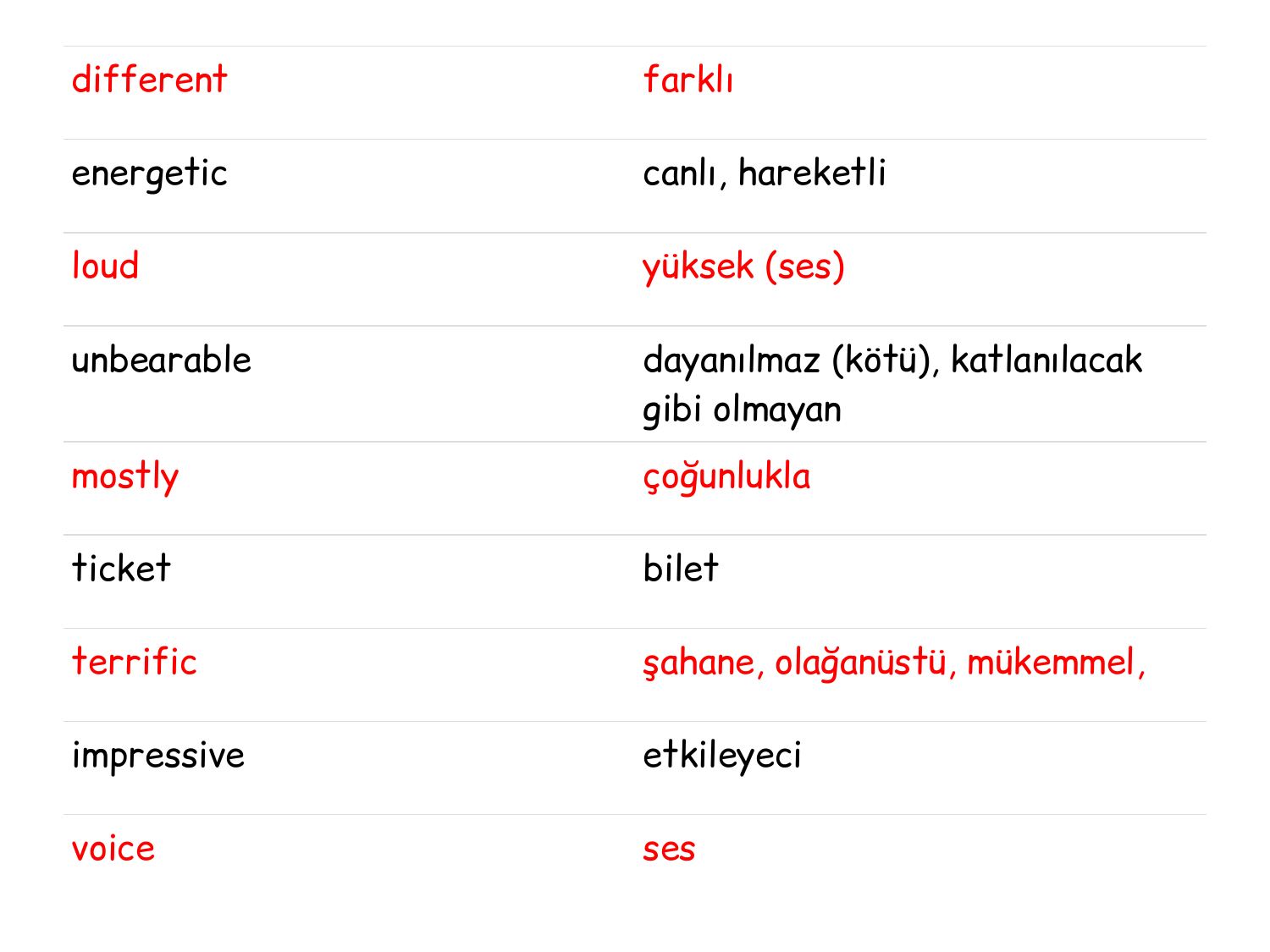

#
| different | farklı |
| --- | --- |
| energetic | canlı, hareketli |
| loud | yüksek (ses) |
| unbearable | dayanılmaz (kötü), katlanılacak gibi olmayan |
| mostly | çoğunlukla |
| ticket | bilet |
| terrific | şahane, olağanüstü, mükemmel, |
| impressive | etkileyeci |
| voice | ses |